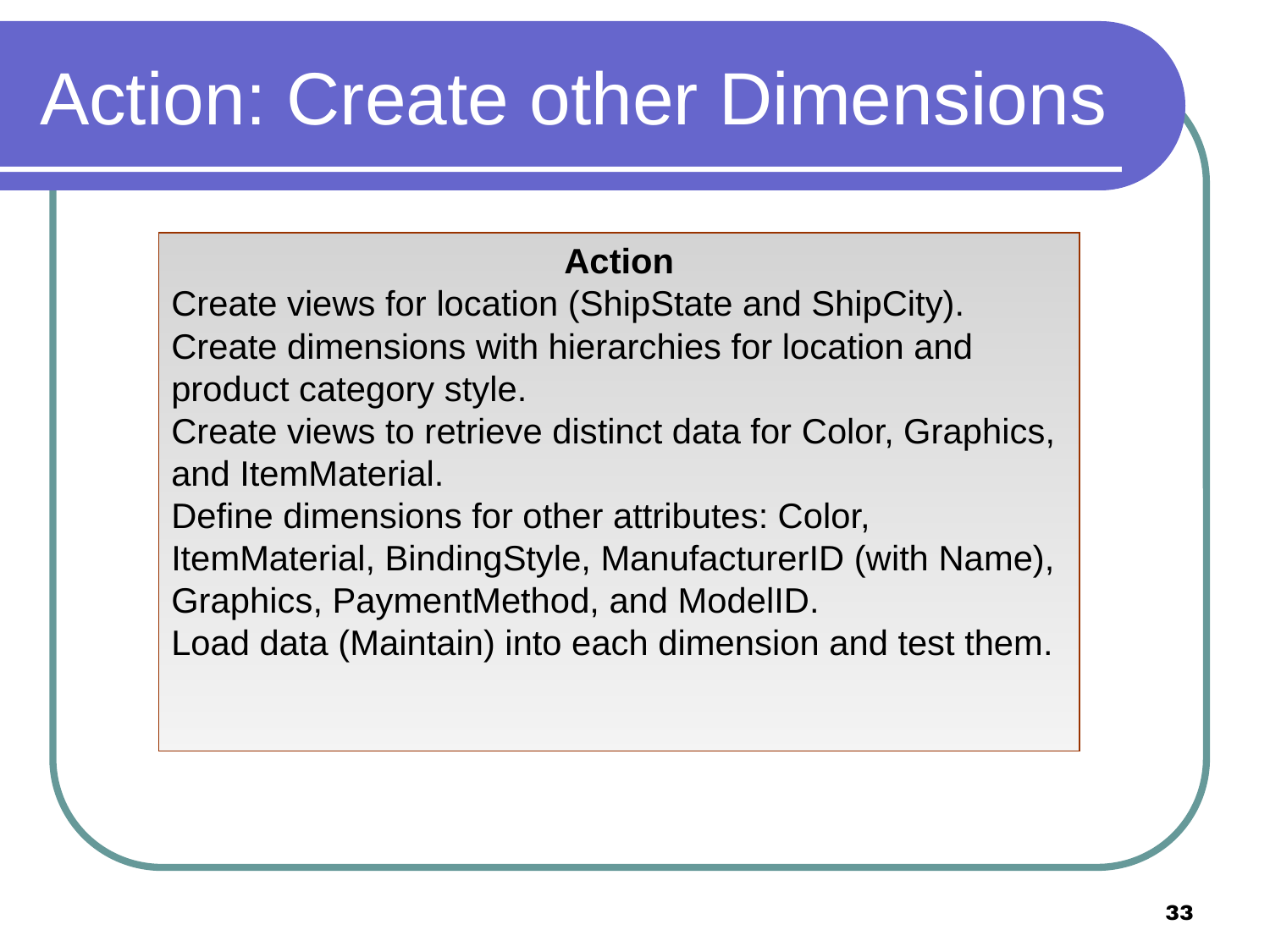

# Action: Create other Dimensions
Action
Create views for location (ShipState and ShipCity).
Create dimensions with hierarchies for location and product category style.
Create views to retrieve distinct data for Color, Graphics, and ItemMaterial.
Define dimensions for other attributes: Color, ItemMaterial, BindingStyle, ManufacturerID (with Name), Graphics, PaymentMethod, and ModelID.
Load data (Maintain) into each dimension and test them.
33